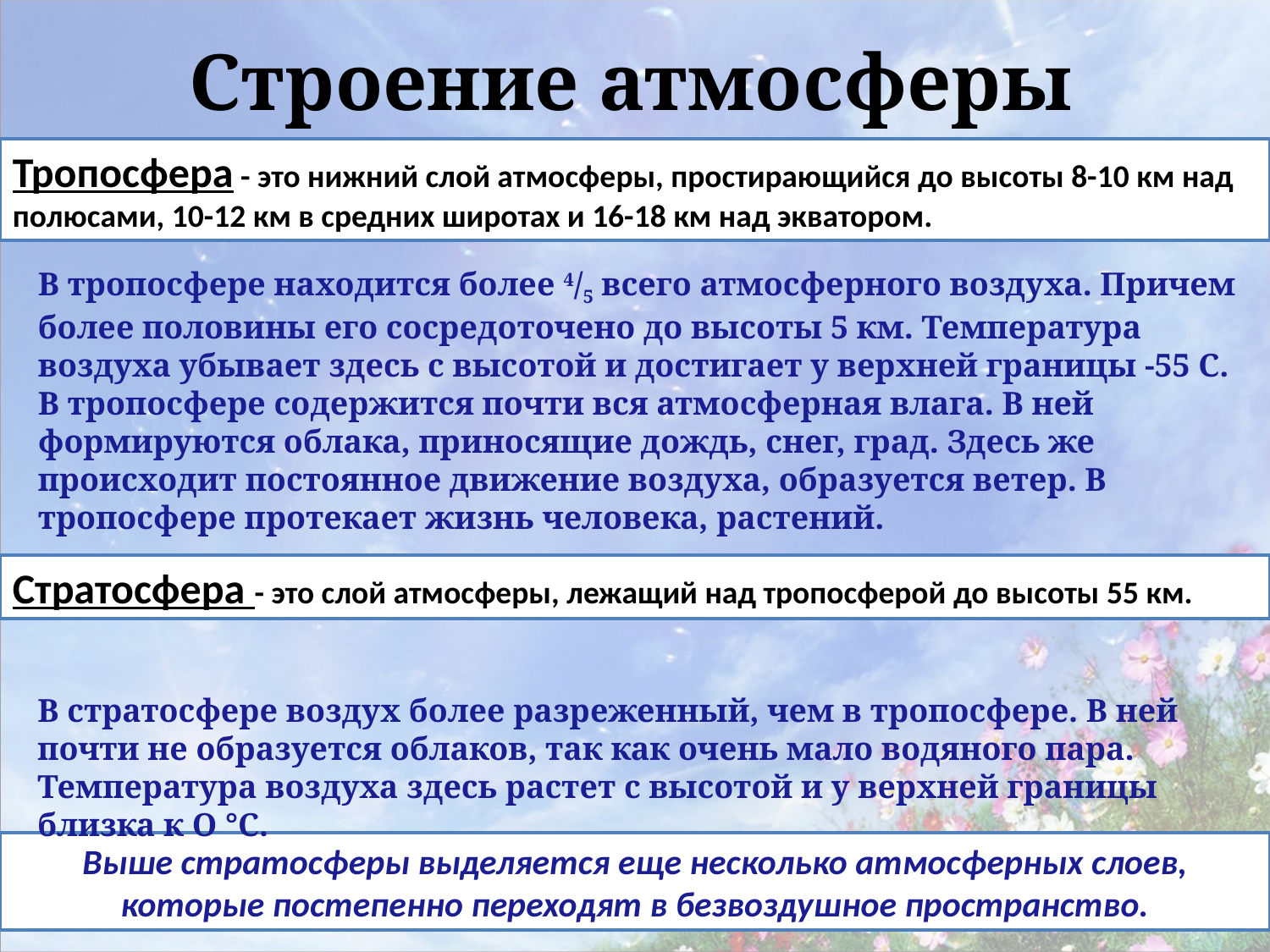

# Строение атмосферы
Тропосфера - это нижний слой атмосферы, простирающийся до высоты 8-10 км над полюсами, 10-12 км в средних широтах и 16-18 км над экватором.
В тропосфере находится более 4/5 всего атмосферного воздуха. Причем более половины его сосредоточено до высоты 5 км. Температура воздуха убывает здесь с высотой и достигает у верхней границы -55 С. В тропосфере содержится почти вся атмосферная влага. В ней формируются облака, приносящие дождь, снег, град. Здесь же происходит постоянное движение воздуха, образуется ветер. В тропосфере протекает жизнь человека, растений.

Стратосфера - это слой атмосферы, лежащий над тропосферой до высоты 55 км.
В стратосфере воздух более разреженный, чем в тропосфере. В ней почти не образуется облаков, так как очень мало водяного пара. Температура воздуха здесь растет с высотой и у верхней границы близка к О °С.
Выше стратосферы выделяется еще несколько атмосферных слоев, которые постепенно переходят в безвоздушное пространство.